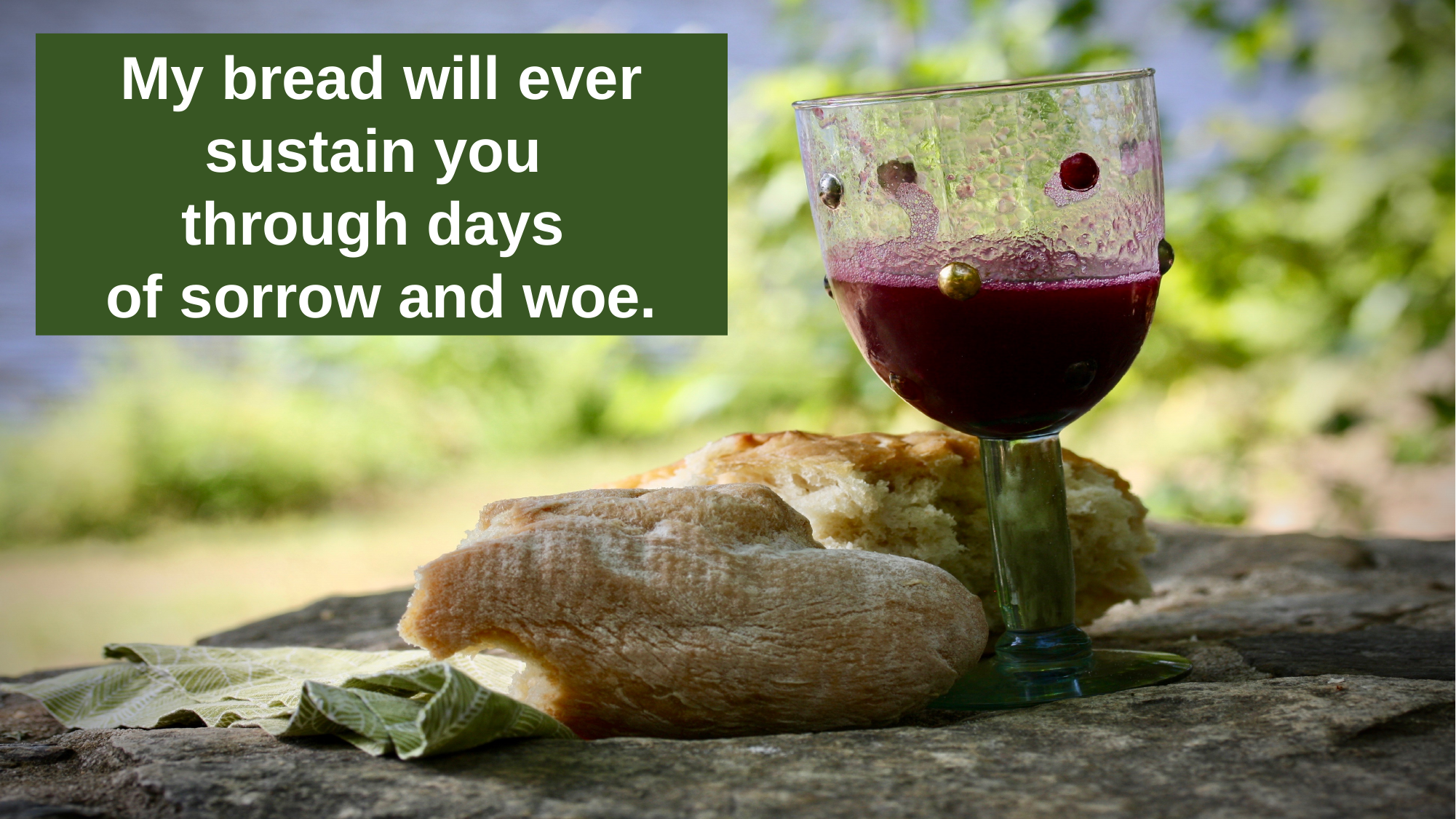

My bread will ever sustain you
through days
of sorrow and woe.